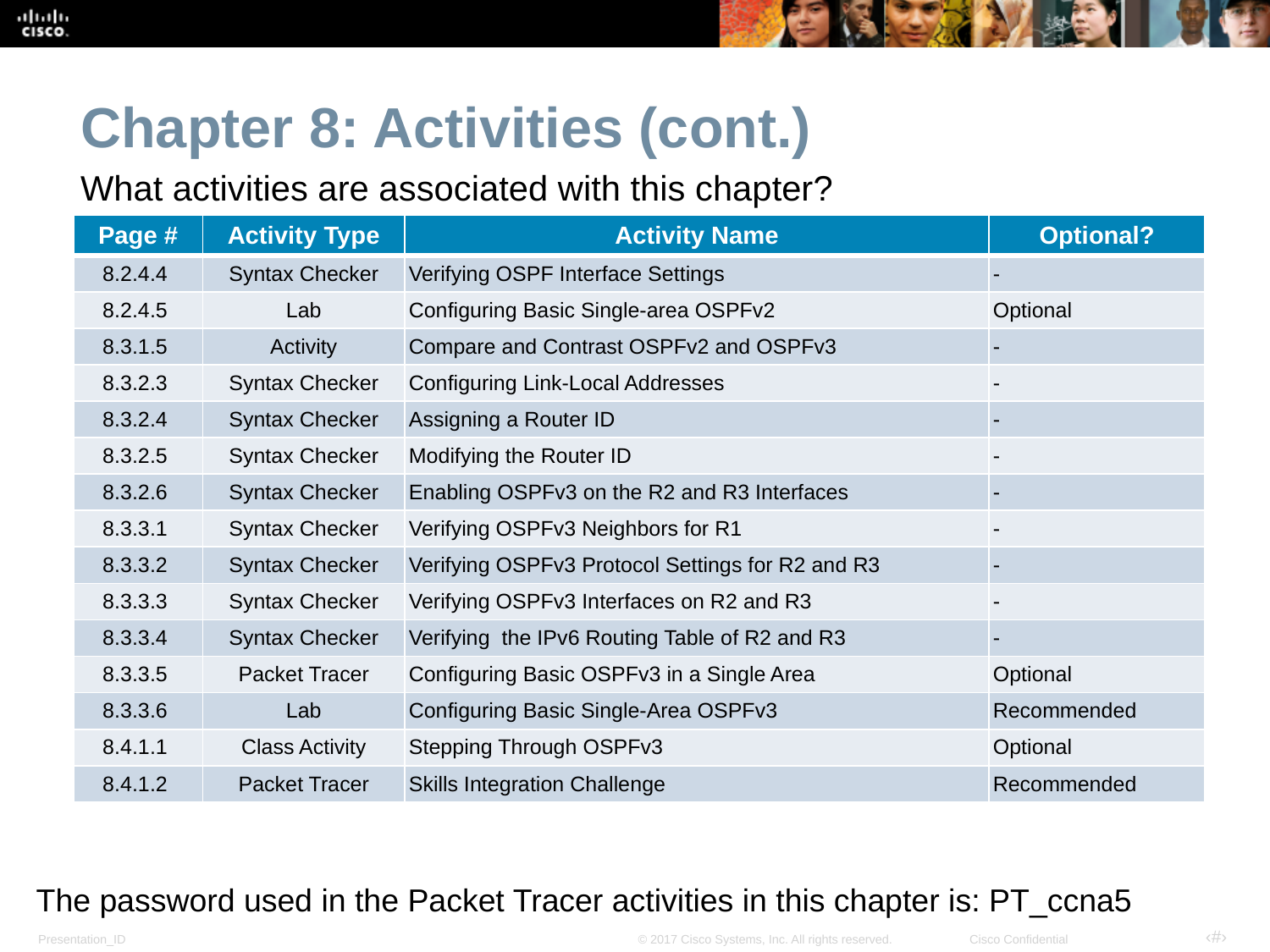

Chapter 8: Activities (cont.)
What activities are associated with this chapter?

| Page # | Activity Type | Activity Name | Optional? |
| --- | --- | --- | --- |
| 8.2.4.4 | Syntax Checker | Verifying OSPF Interface Settings | - |
| 8.2.4.5 | Lab | Configuring Basic Single-area OSPFv2 | Optional |
| 8.3.1.5 | Activity | Compare and Contrast OSPFv2 and OSPFv3 | - |
| 8.3.2.3 | Syntax Checker | Configuring Link-Local Addresses | - |
| 8.3.2.4 | Syntax Checker | Assigning a Router ID | - |
| 8.3.2.5 | Syntax Checker | Modifying the Router ID | - |
| 8.3.2.6 | Syntax Checker | Enabling OSPFv3 on the R2 and R3 Interfaces | - |
| 8.3.3.1 | Syntax Checker | Verifying OSPFv3 Neighbors for R1 | - |
| 8.3.3.2 | Syntax Checker | Verifying OSPFv3 Protocol Settings for R2 and R3 | - |
| 8.3.3.3 | Syntax Checker | Verifying OSPFv3 Interfaces on R2 and R3 | - |
| 8.3.3.4 | Syntax Checker | Verifying the IPv6 Routing Table of R2 and R3 | - |
| 8.3.3.5 | Packet Tracer | Configuring Basic OSPFv3 in a Single Area | Optional |
| 8.3.3.6 | Lab | Configuring Basic Single-Area OSPFv3 | Recommended |
| 8.4.1.1 | Class Activity | Stepping Through OSPFv3 | Optional |
| 8.4.1.2 | Packet Tracer | Skills Integration Challenge | Recommended |
The password used in the Packet Tracer activities in this chapter is: PT_ccna5